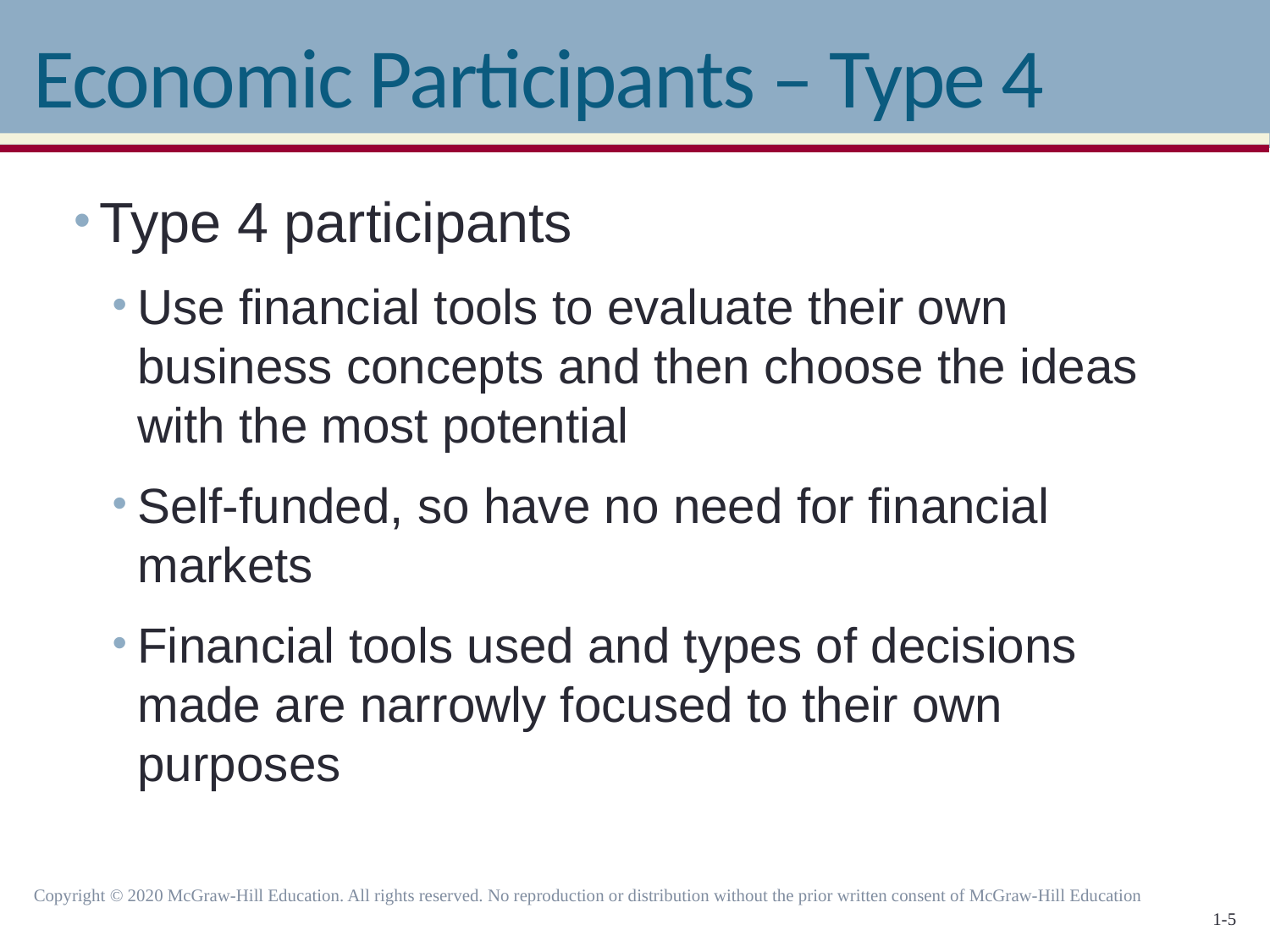

# Economic Participants – Type 4
Type 4 participants
Use financial tools to evaluate their own business concepts and then choose the ideas with the most potential
Self-funded, so have no need for financial markets
Financial tools used and types of decisions made are narrowly focused to their own purposes
Copyright © 2020 McGraw-Hill Education. All rights reserved. No reproduction or distribution without the prior written consent of McGraw-Hill Education